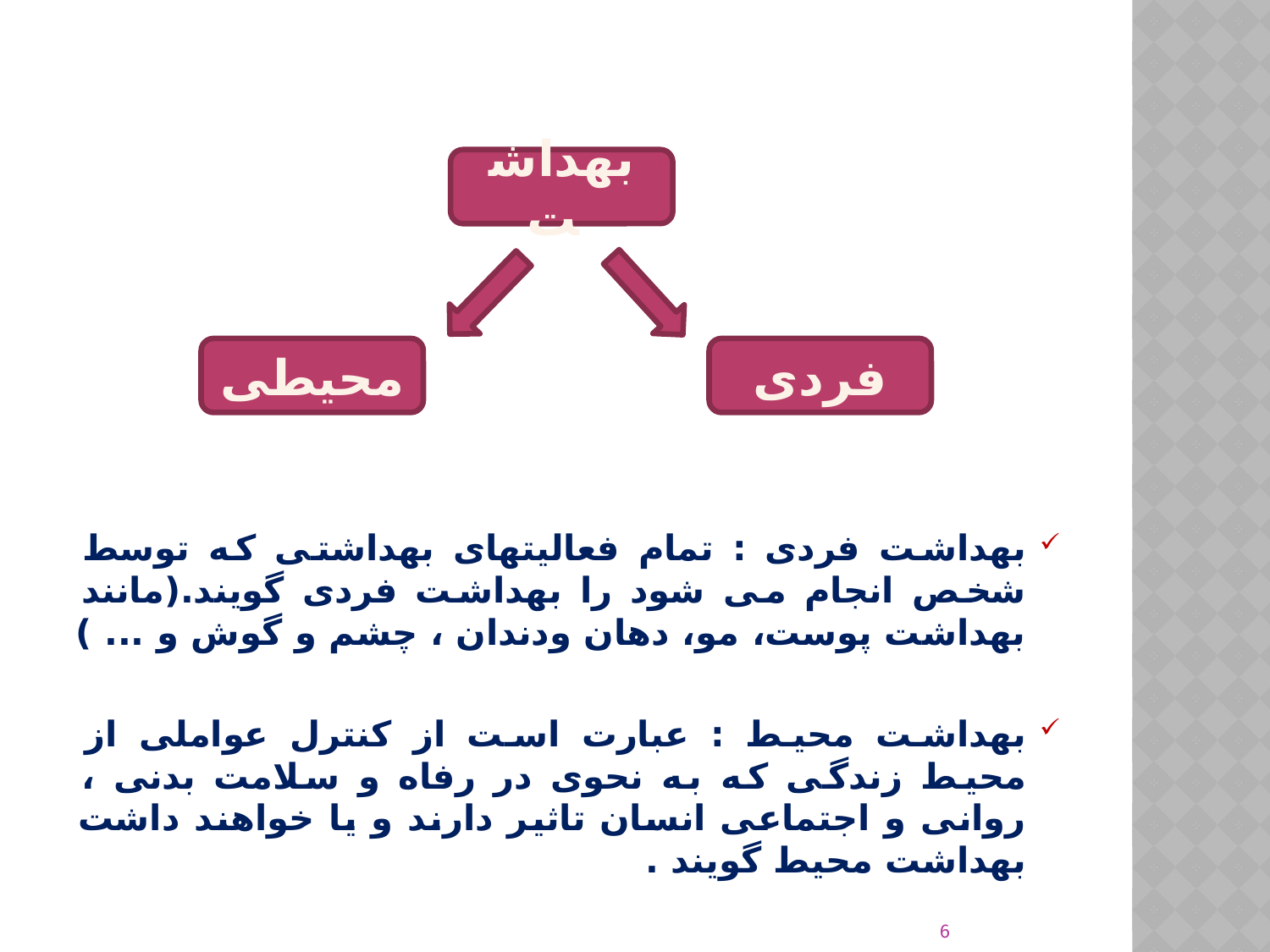

بهداشت

محیطی
فردی
بهداشت فردی : تمام فعالیتهای بهداشتی که توسط شخص انجام می شود را بهداشت فردی گویند.(مانند بهداشت پوست، مو، دهان ودندان ، چشم و گوش و ... )

بهداشت محیط : عبارت است از کنترل عواملی از محیط زندگی که به نحوی در رفاه و سلامت بدنی ، روانی و اجتماعی انسان تاثیر دارند و یا خواهند داشت بهداشت محیط گویند .
6